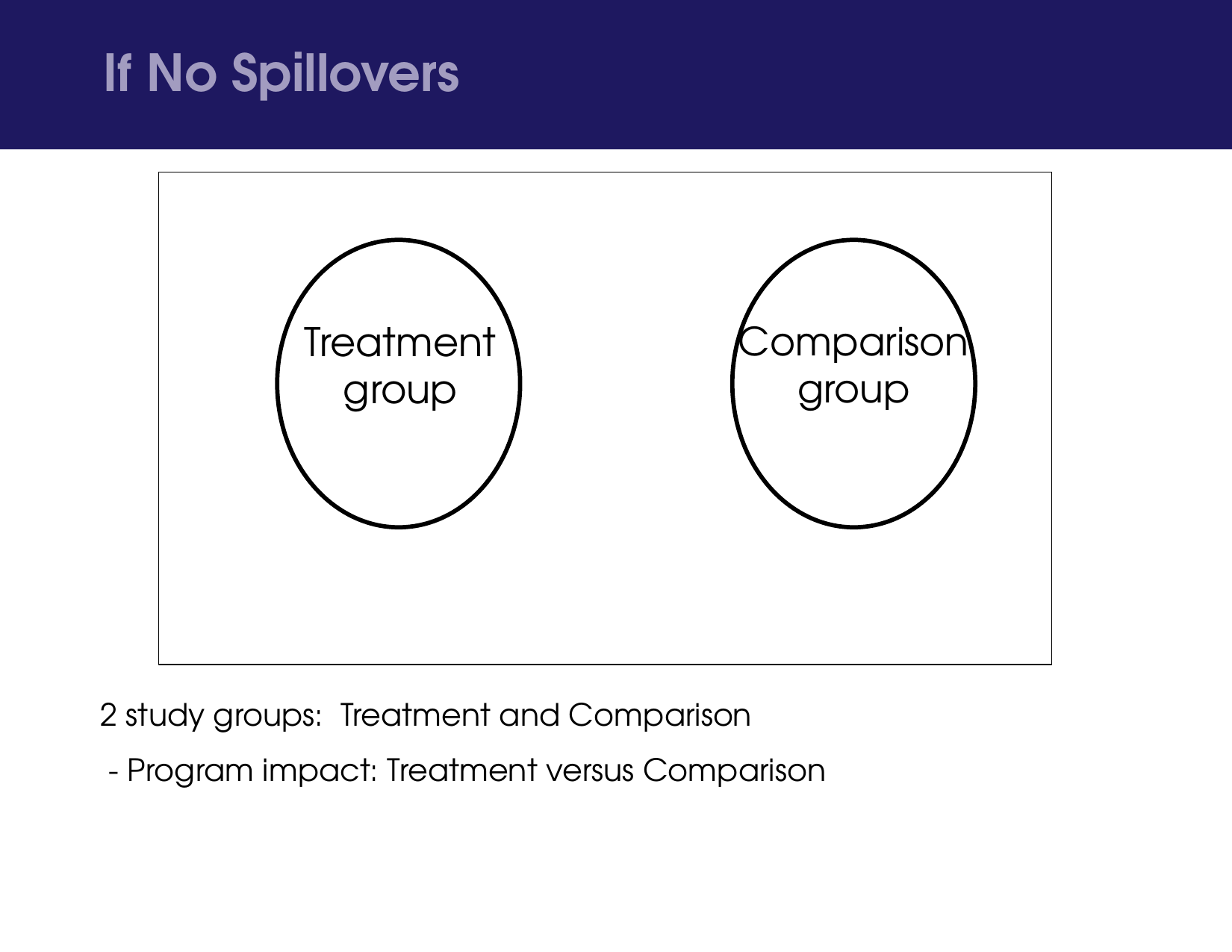

# If No Spillovers

Treatment group
Comparison group
2 study groups:  Treatment and Comparison

 - Program impact: Treatment versus Comparison